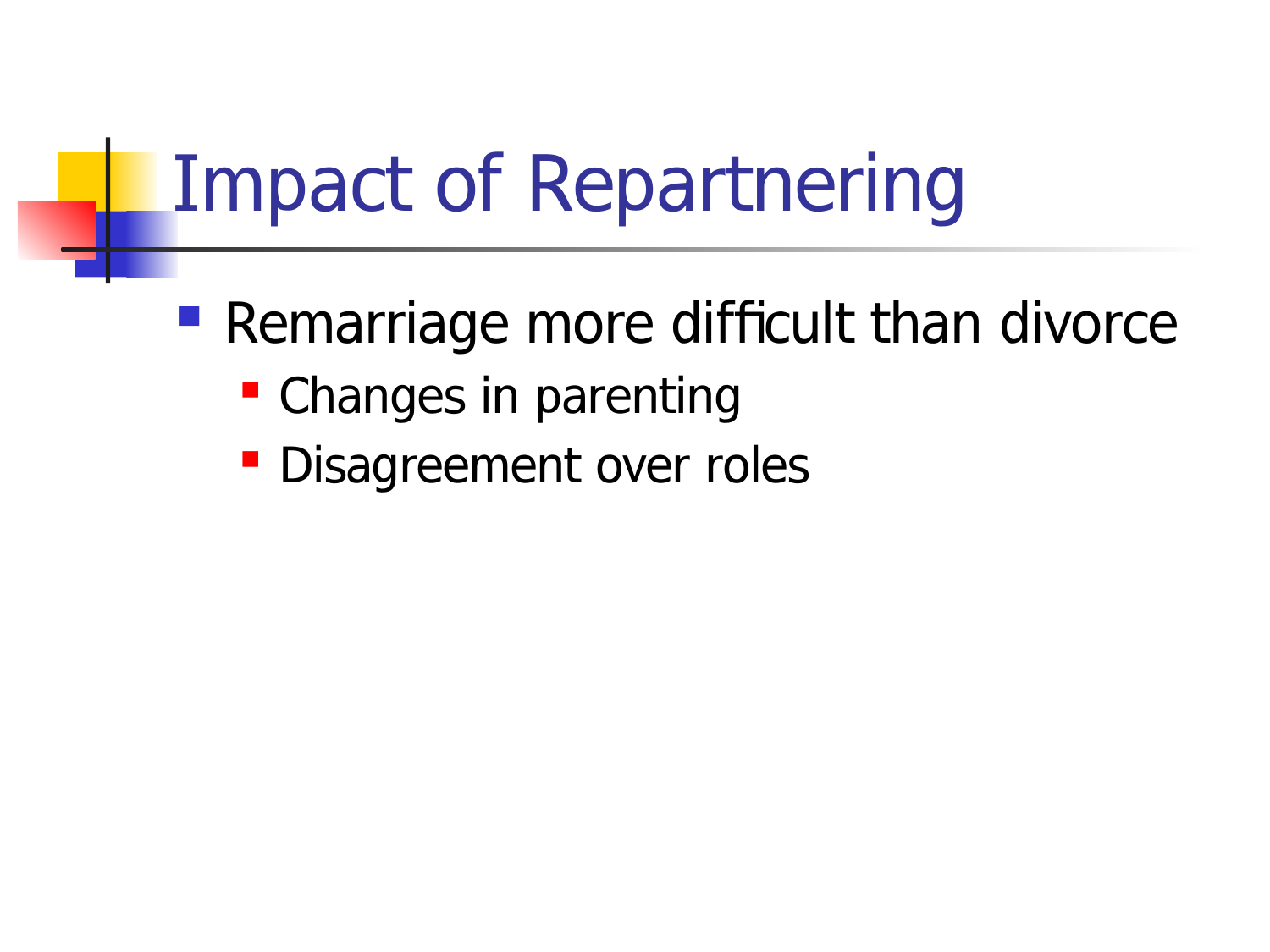

# Impact of Repartnering
Remarriage more difficult than divorce
Changes in parenting
Disagreement over roles